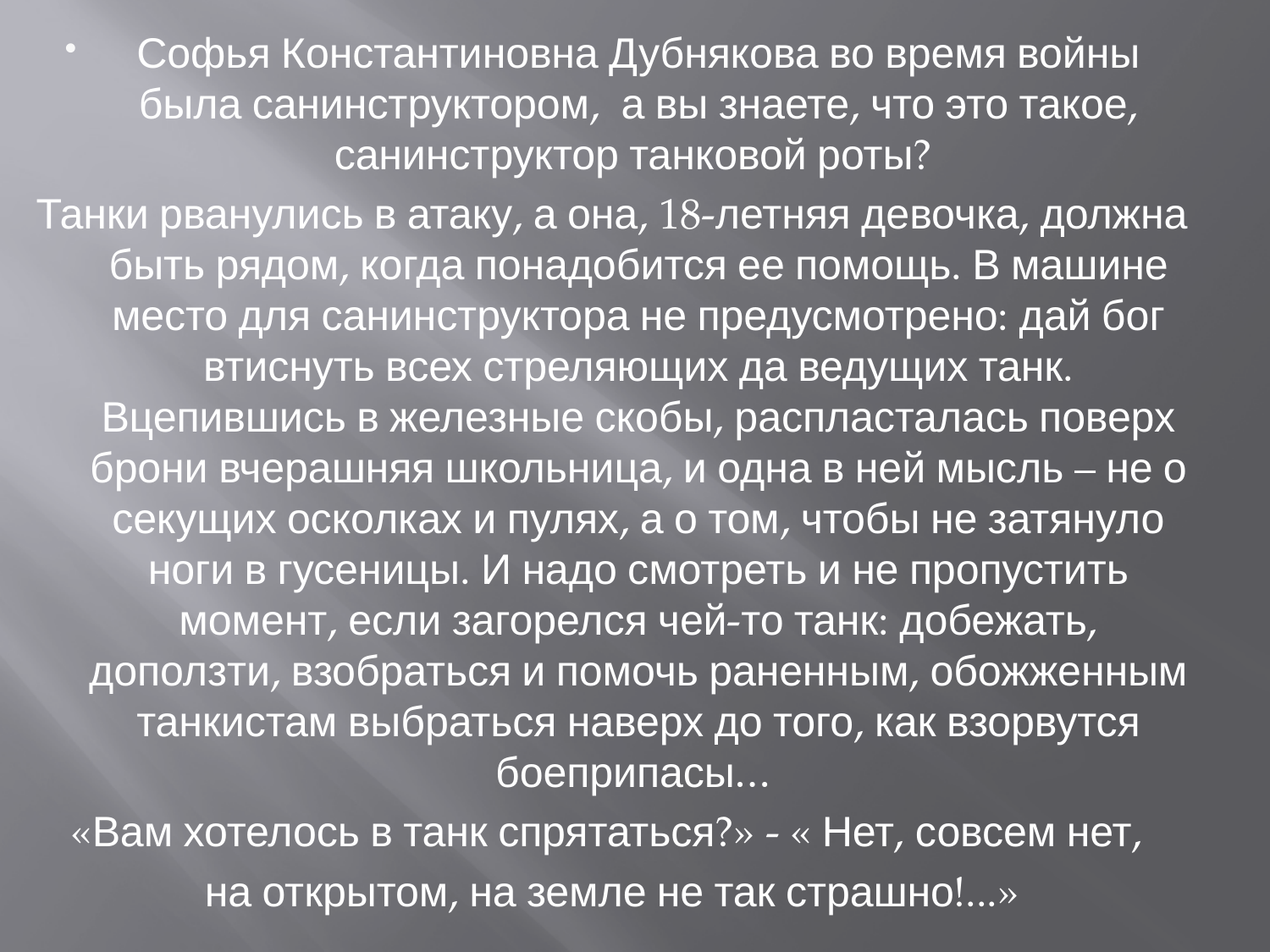

Софья Константиновна Дубнякова во время войны была санинструктором,  а вы знаете, что это такое, санинструктор танковой роты?
Танки рванулись в атаку, а она, 18-летняя девочка, должна быть рядом, когда понадобится ее помощь. В машине место для санинструктора не предусмотрено: дай бог втиснуть всех стреляющих да ведущих танк. Вцепившись в железные скобы, распласталась поверх брони вчерашняя школьница, и одна в ней мысль – не о секущих осколках и пулях, а о том, чтобы не затянуло ноги в гусеницы. И надо смотреть и не пропустить момент, если загорелся чей-то танк: добежать, доползти, взобраться и помочь раненным, обожженным танкистам выбраться наверх до того, как взорвутся боеприпасы…
«Вам хотелось в танк спрятаться?» - « Нет, совсем нет,
на открытом, на земле не так страшно!...»